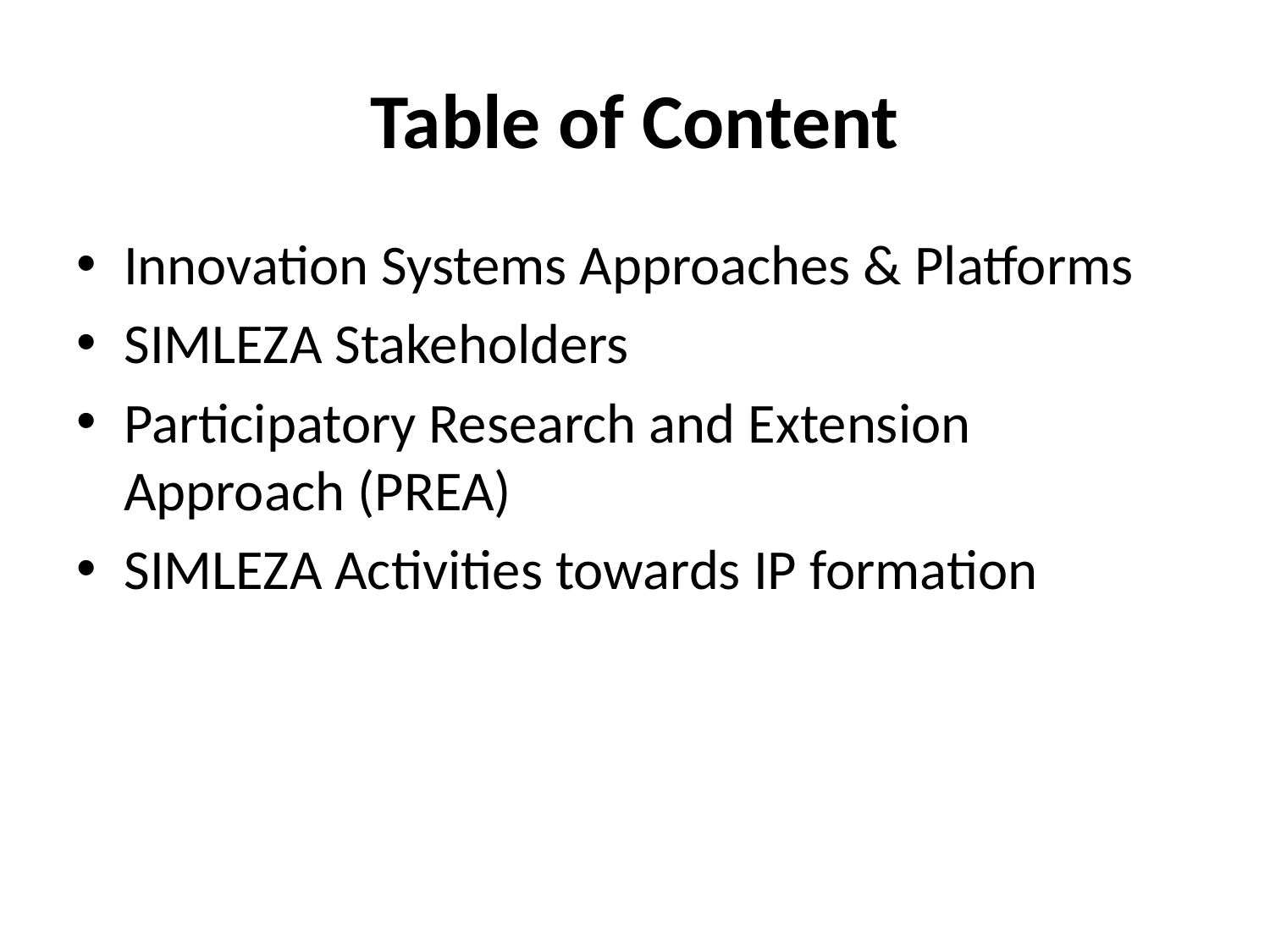

# Table of Content
Innovation Systems Approaches & Platforms
SIMLEZA Stakeholders
Participatory Research and Extension Approach (PREA)
SIMLEZA Activities towards IP formation